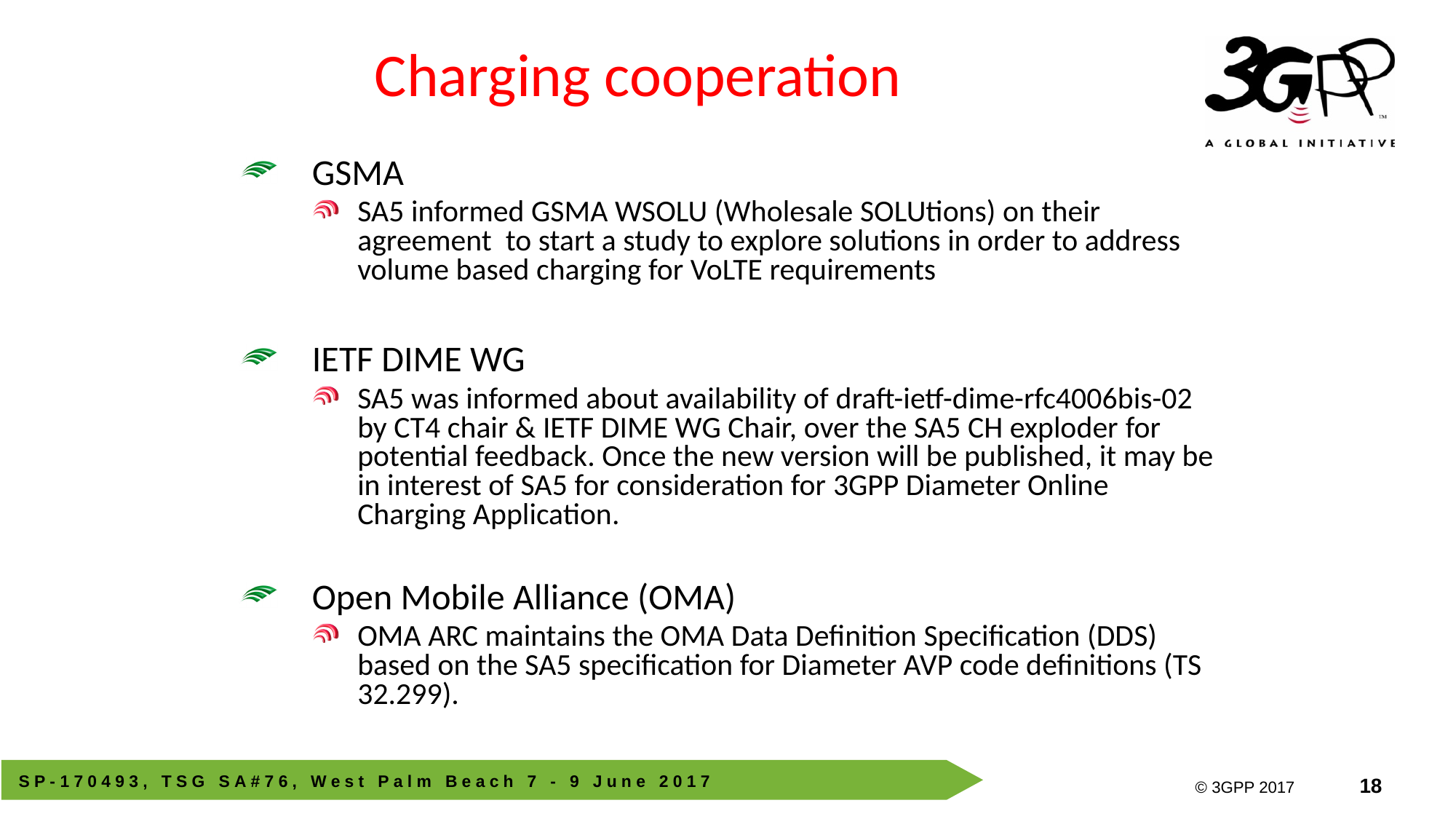

Charging cooperation
GSMA
SA5 informed GSMA WSOLU (Wholesale SOLUtions) on their agreement  to start a study to explore solutions in order to address volume based charging for VoLTE requirements

IETF DIME WG
SA5 was informed about availability of draft-ietf-dime-rfc4006bis-02 by CT4 chair & IETF DIME WG Chair, over the SA5 CH exploder for potential feedback. Once the new version will be published, it may be in interest of SA5 for consideration for 3GPP Diameter Online Charging Application.

Open Mobile Alliance (OMA)
OMA ARC maintains the OMA Data Definition Specification (DDS) based on the SA5 specification for Diameter AVP code definitions (TS 32.299).